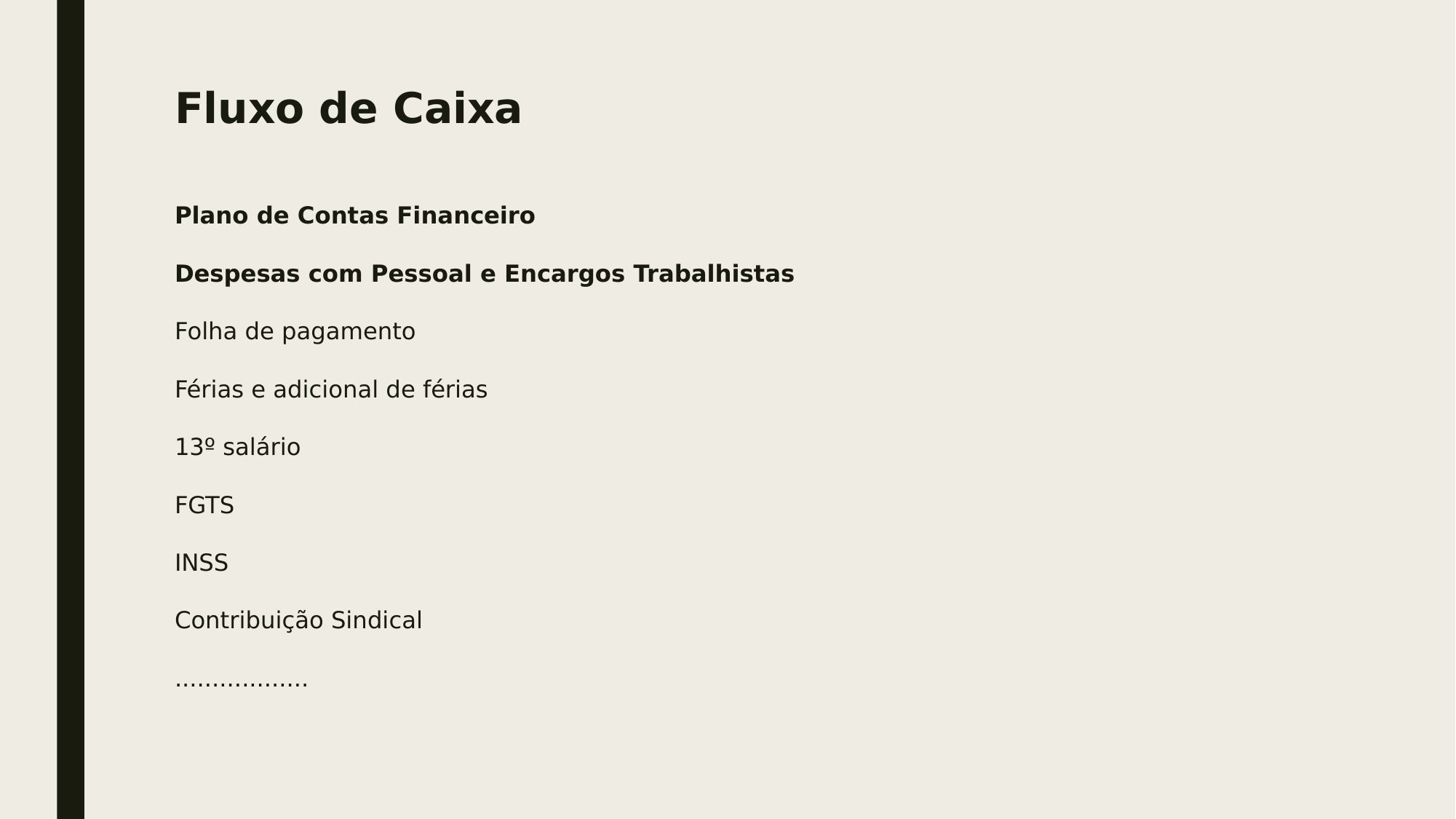

# Fluxo de Caixa
Plano de Contas Financeiro
Despesas com Pessoal e Encargos Trabalhistas
Folha de pagamento
Férias e adicional de férias
13º salário
FGTS
INSS
Contribuição Sindical
..................